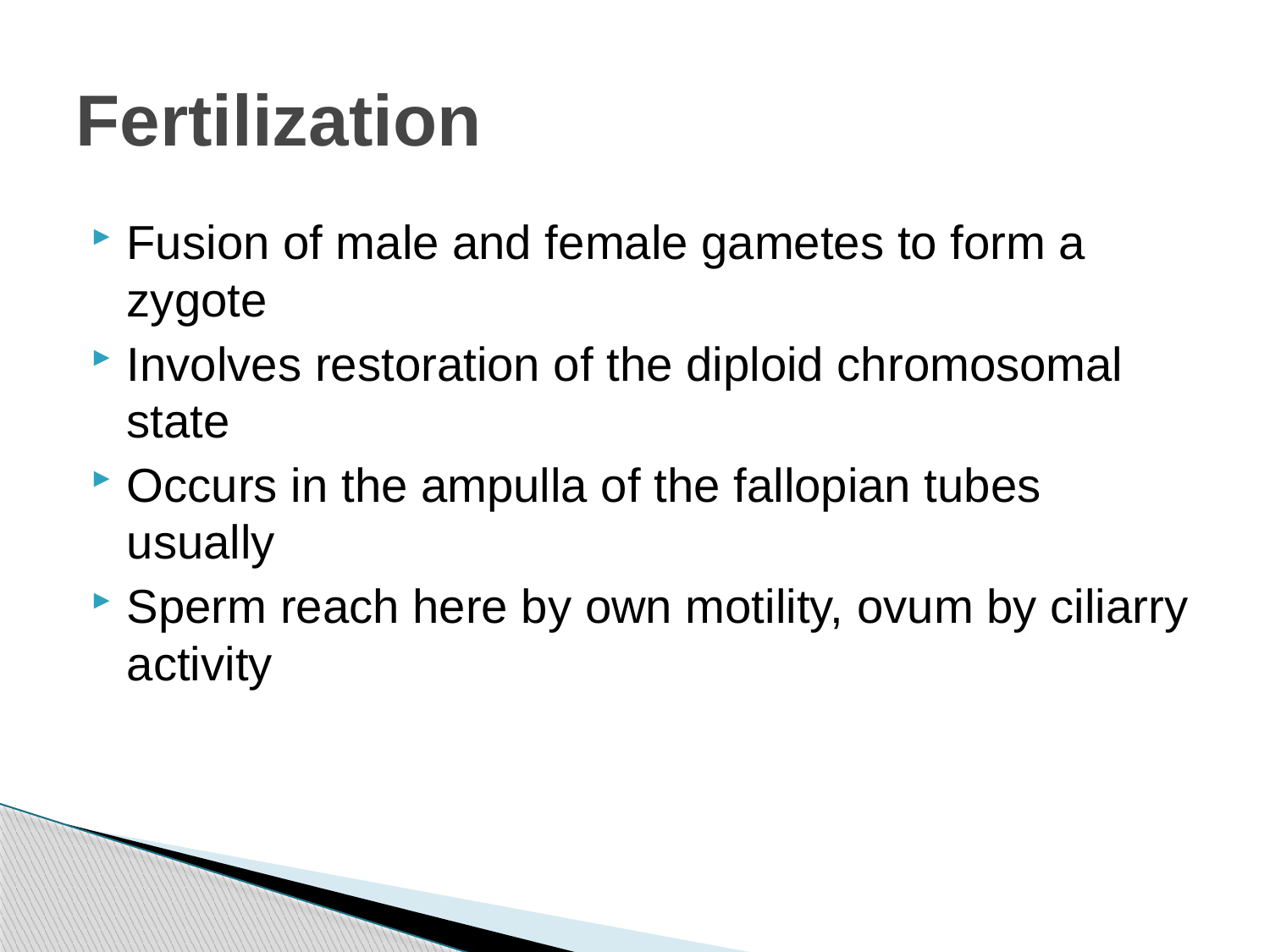

# Fertilization
Fusion of male and female gametes to form a zygote
Involves restoration of the diploid chromosomal state
Occurs in the ampulla of the fallopian tubes usually
Sperm reach here by own motility, ovum by ciliarry activity